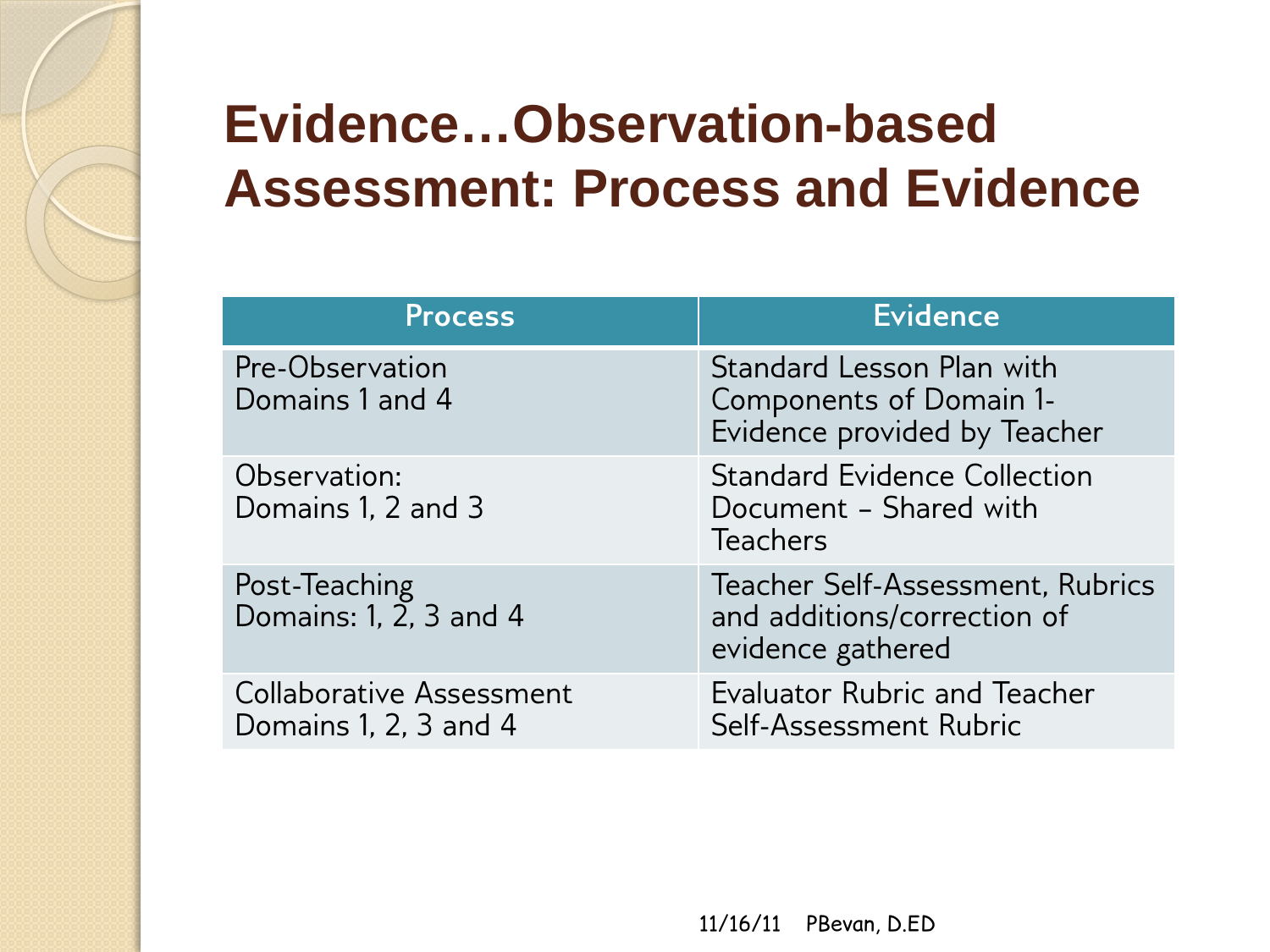

# Evidence…Observation-based Assessment: Process and Evidence
| Process | Evidence |
| --- | --- |
| Pre-Observation Domains 1 and 4 | Standard Lesson Plan with Components of Domain 1- Evidence provided by Teacher |
| Observation: Domains 1, 2 and 3 | Standard Evidence Collection Document – Shared with Teachers |
| Post-Teaching Domains: 1, 2, 3 and 4 | Teacher Self-Assessment, Rubrics and additions/correction of evidence gathered |
| Collaborative Assessment Domains 1, 2, 3 and 4 | Evaluator Rubric and Teacher Self-Assessment Rubric |
11/16/11
PBevan, D.ED